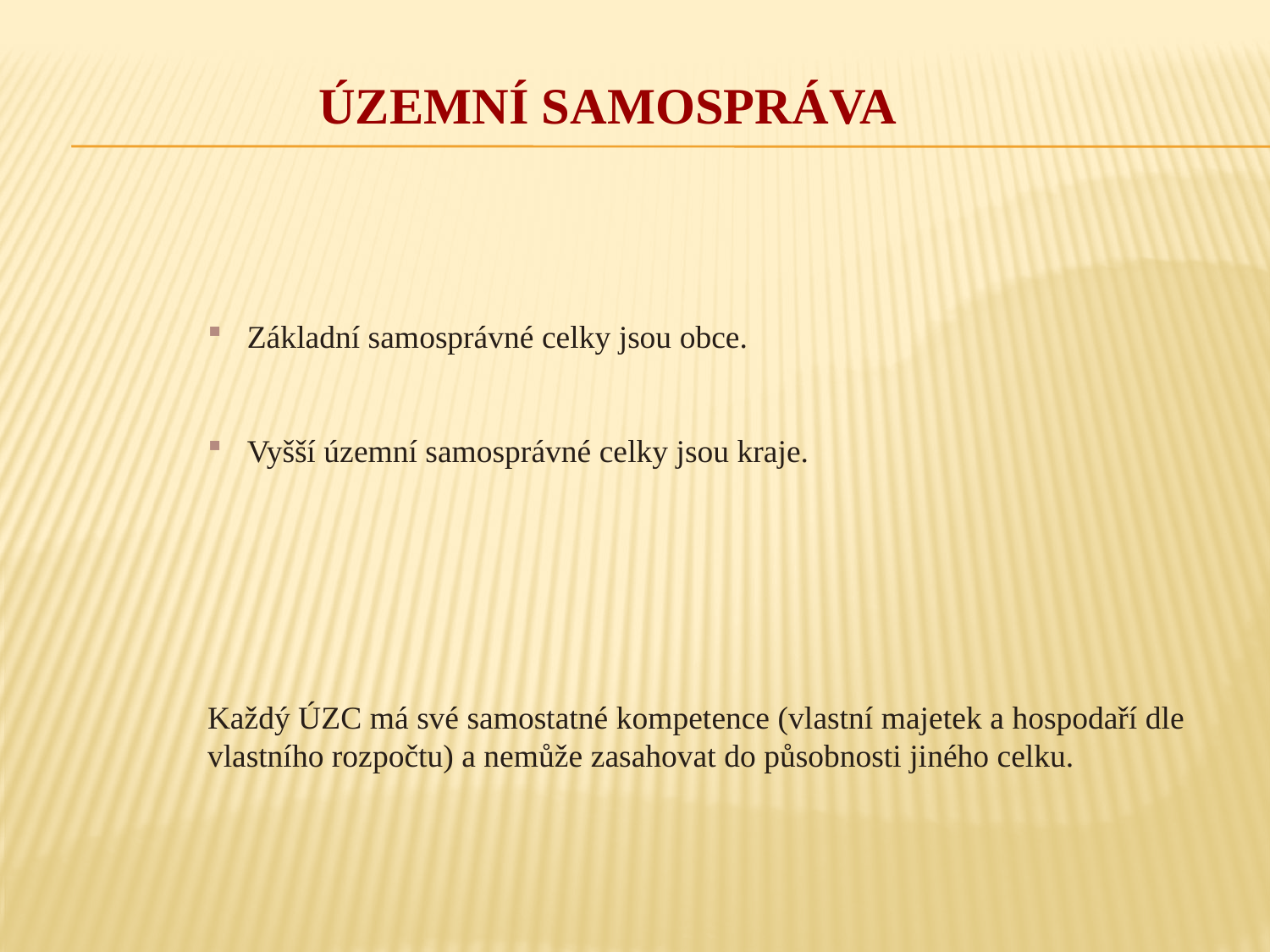

ÚZEMNÍ SAMOSPRÁVA

Základní samosprávné celky jsou obce.
Vyšší územní samosprávné celky jsou kraje.

Každý ÚZC má své samostatné kompetence (vlastní majetek a hospodaří dle vlastního rozpočtu) a nemůže zasahovat do působnosti jiného celku.